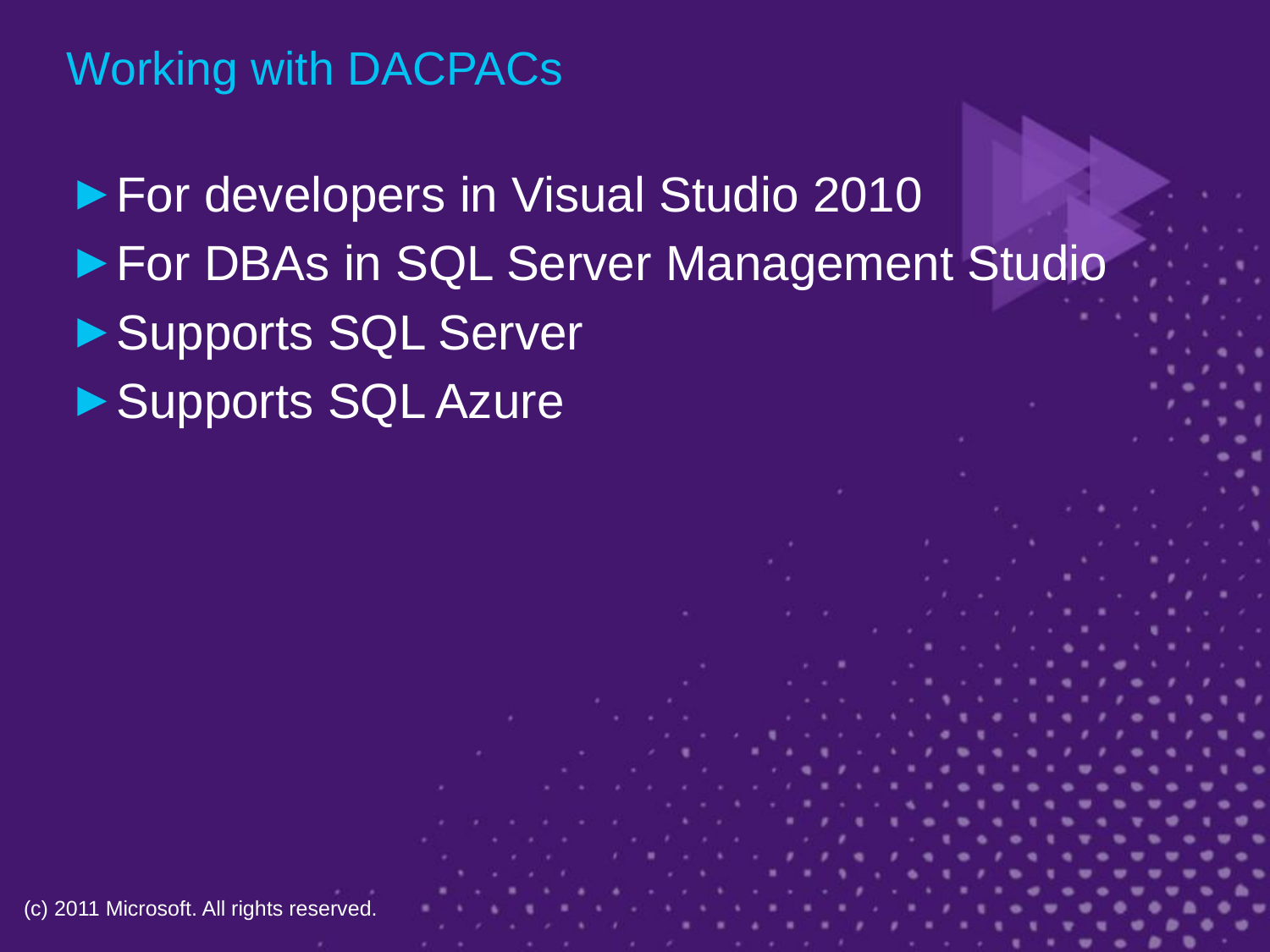

# Working with DACPACs
For developers in Visual Studio 2010
For DBAs in SQL Server Management Studio
Supports SQL Server
Supports SQL Azure
(c) 2011 Microsoft. All rights reserved.